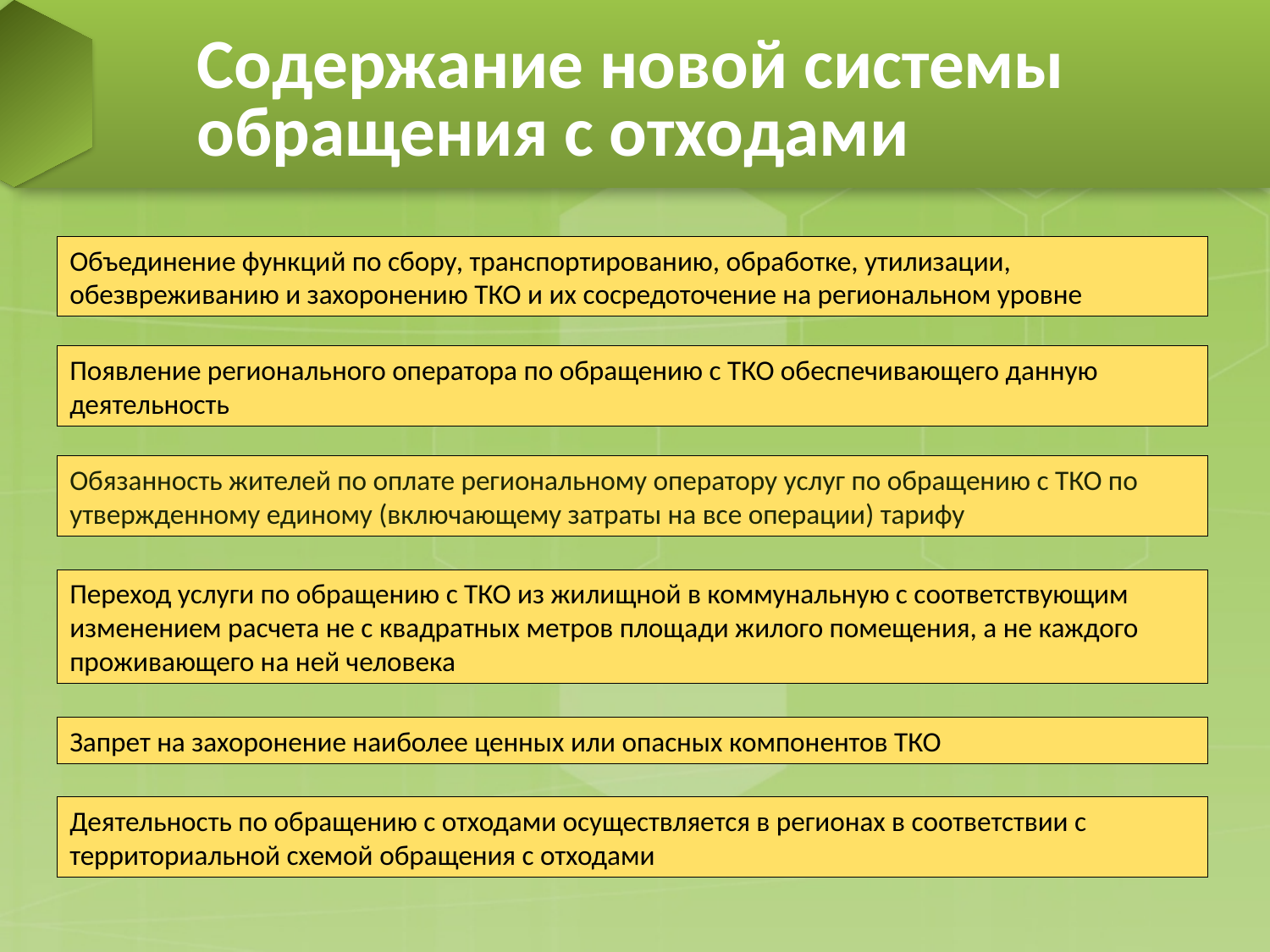

# Содержание новой системы обращения с отходами
Объединение функций по сбору, транспортированию, обработке, утилизации, обезвреживанию и захоронению ТКО и их сосредоточение на региональном уровне
Появление регионального оператора по обращению с ТКО обеспечивающего данную деятельность
Обязанность жителей по оплате региональному оператору услуг по обращению с ТКО по утвержденному единому (включающему затраты на все операции) тарифу
Переход услуги по обращению с ТКО из жилищной в коммунальную с соответствующим изменением расчета не с квадратных метров площади жилого помещения, а не каждого проживающего на ней человека
Запрет на захоронение наиболее ценных или опасных компонентов ТКО
Деятельность по обращению с отходами осуществляется в регионах в соответствии с территориальной схемой обращения с отходами